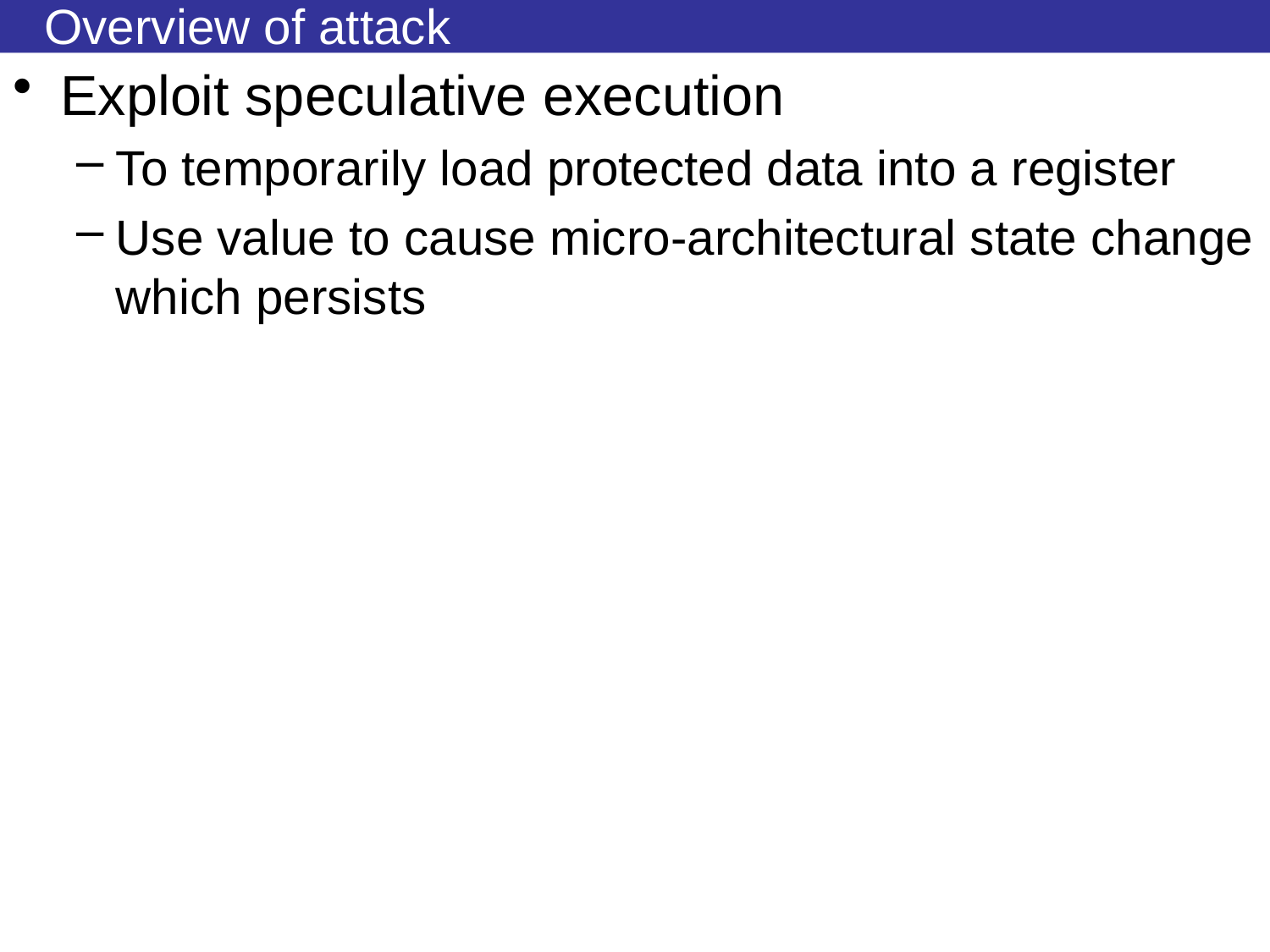

# Overview of attack
Exploit speculative execution
To temporarily load protected data into a register
Use value to cause micro-architectural state change which persists